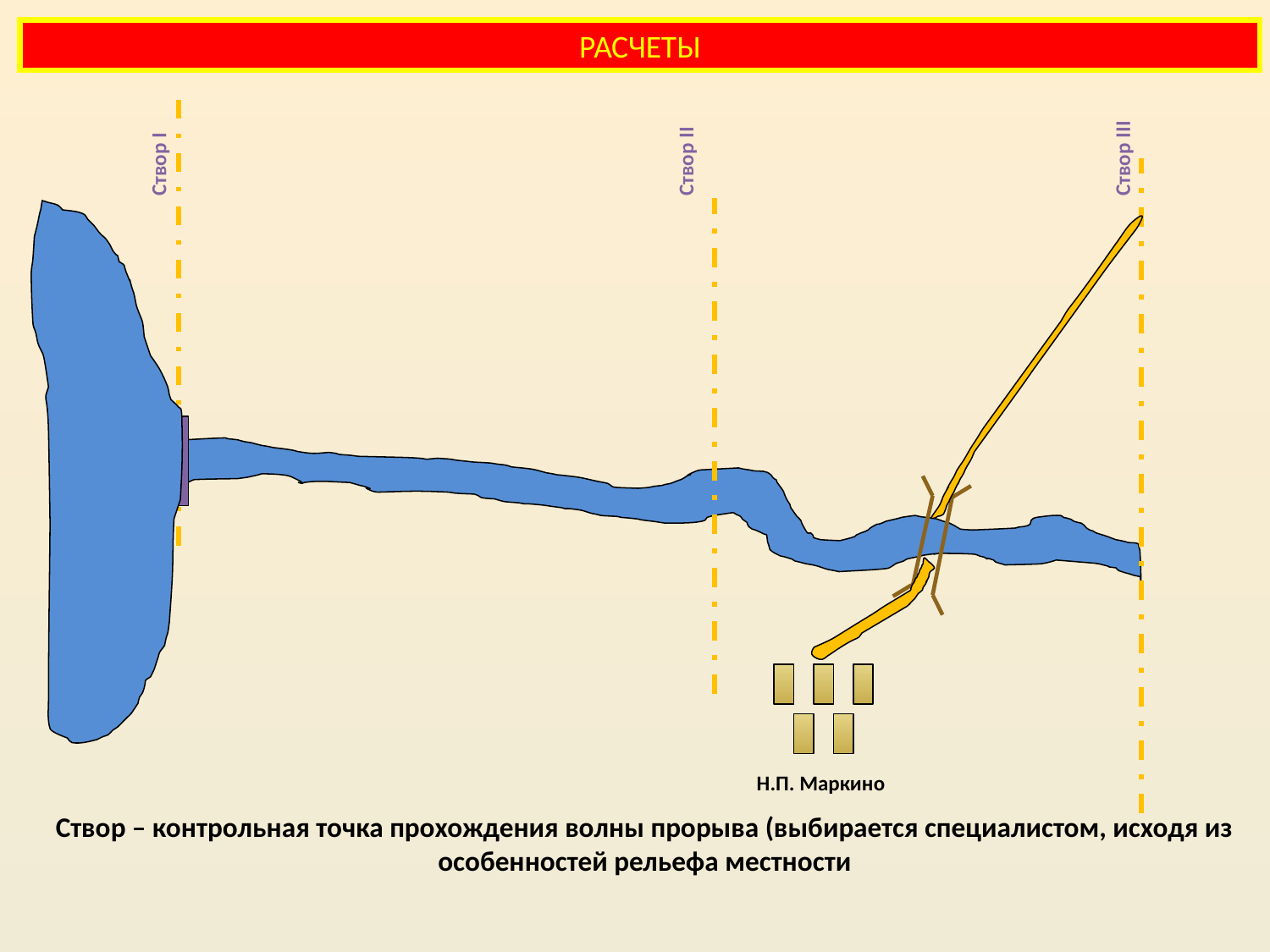

РАСЧЕТЫ
Створ I
Створ II
Створ III

Н.П. Маркино
Створ – контрольная точка прохождения волны прорыва (выбирается специалистом, исходя из особенностей рельефа местности